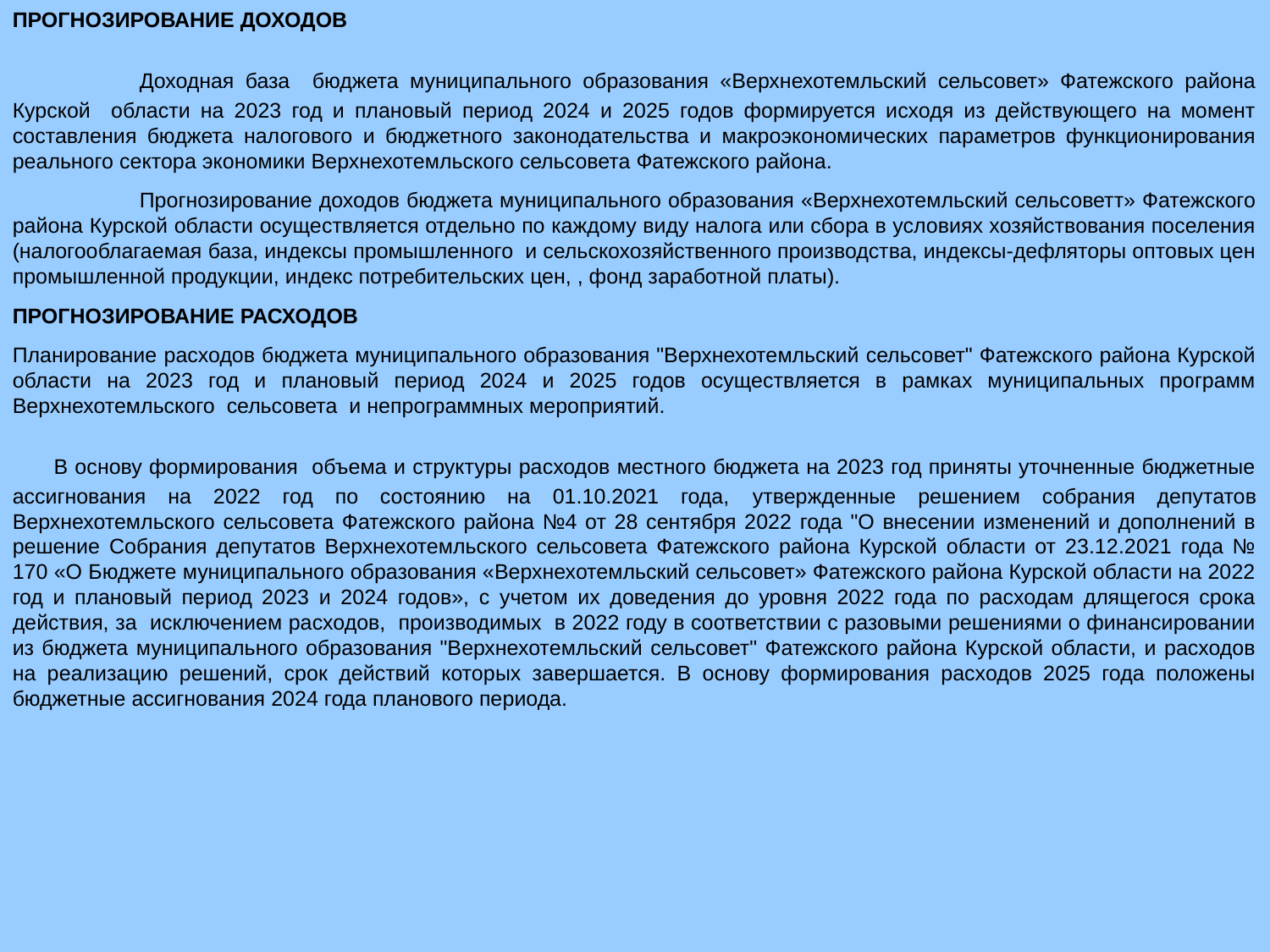

ПРОГНОЗИРОВАНИЕ ДОХОДОВ
	Доходная база  бюджета муниципального образования «Верхнехотемльский сельсовет» Фатежского района Курской  области на 2023 год и плановый период 2024 и 2025 годов формируется исходя из действующего на момент составления бюджета налогового и бюджетного законодательства и макроэкономических параметров функционирования реального сектора экономики Верхнехотемльского сельсовета Фатежского района.
	Прогнозирование доходов бюджета муниципального образования «Верхнехотемльский сельсоветт» Фатежского района Курской области осуществляется отдельно по каждому виду налога или сбора в условиях хозяйствования поселения (налогооблагаемая база, индексы промышленного  и сельскохозяйственного производства, индексы-дефляторы оптовых цен промышленной продукции, индекс потребительских цен, , фонд заработной платы).
ПРОГНОЗИРОВАНИЕ РАСХОДОВ
Планирование расходов бюджета муниципального образования "Верхнехотемльский сельсовет" Фатежского района Курской области на 2023 год и плановый период 2024 и 2025 годов осуществляется в рамках муниципальных программ Верхнехотемльского  сельсовета  и непрограммных мероприятий.
     В основу формирования  объема и структуры расходов местного бюджета на 2023 год приняты уточненные бюджетные ассигнования на 2022 год по состоянию на 01.10.2021 года, утвержденные решением собрания депутатов Верхнехотемльского сельсовета Фатежского района №4 от 28 сентября 2022 года "О внесении изменений и дополнений в решение Собрания депутатов Верхнехотемльского сельсовета Фатежского района Курской области от 23.12.2021 года № 170 «О Бюджете муниципального образования «Верхнехотемльский сельсовет» Фатежского района Курской области на 2022 год и плановый период 2023 и 2024 годов», с учетом их доведения до уровня 2022 года по расходам длящегося срока действия, за  исключением расходов,  производимых  в 2022 году в соответствии с разовыми решениями о финансировании из бюджета муниципального образования "Верхнехотемльский сельсовет" Фатежского района Курской области, и расходов на реализацию решений, срок действий которых завершается. В основу формирования расходов 2025 года положены бюджетные ассигнования 2024 года планового периода.
#